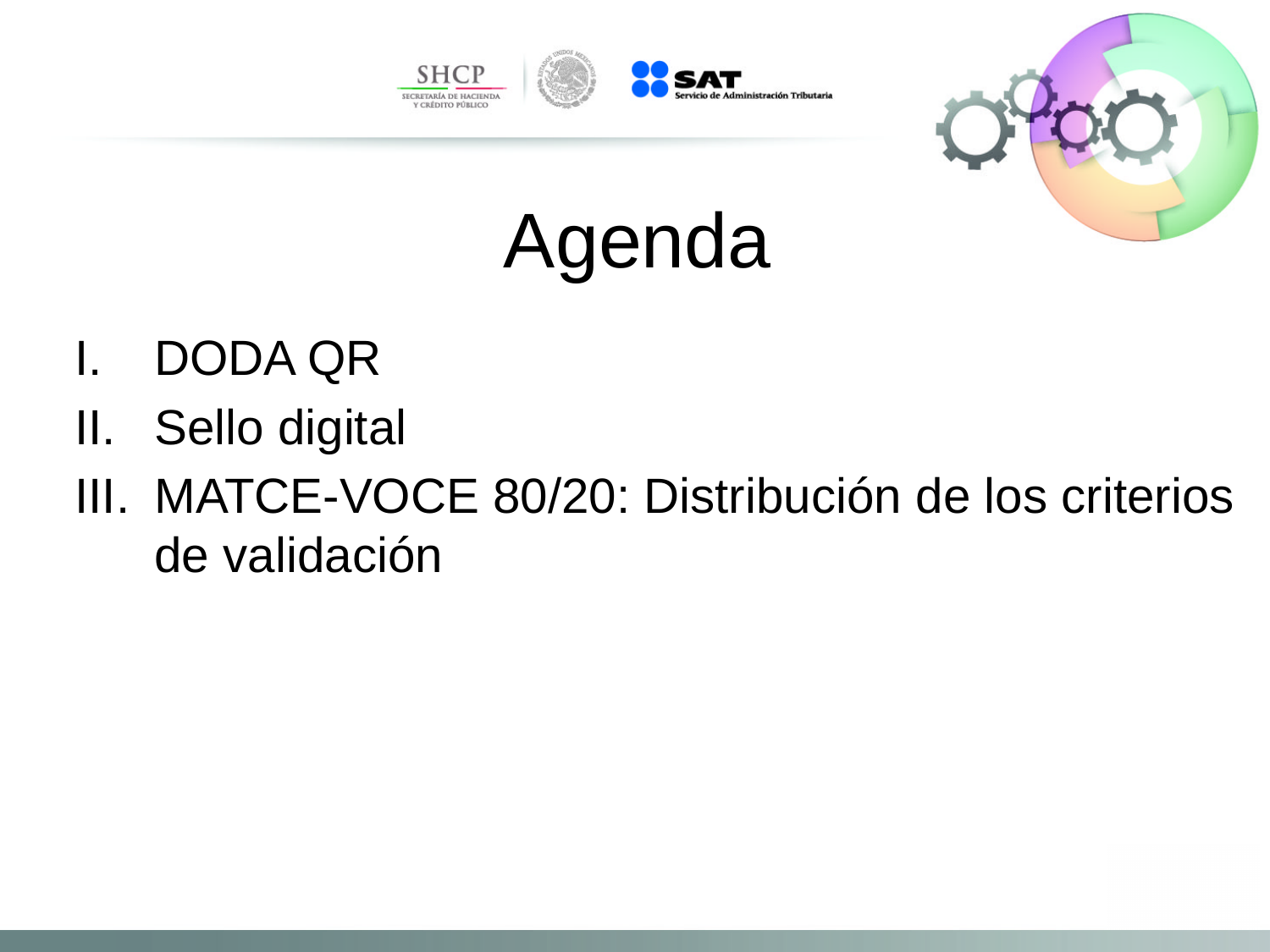

Agenda
DODA QR
Sello digital
MATCE-VOCE 80/20: Distribución de los criterios de validación